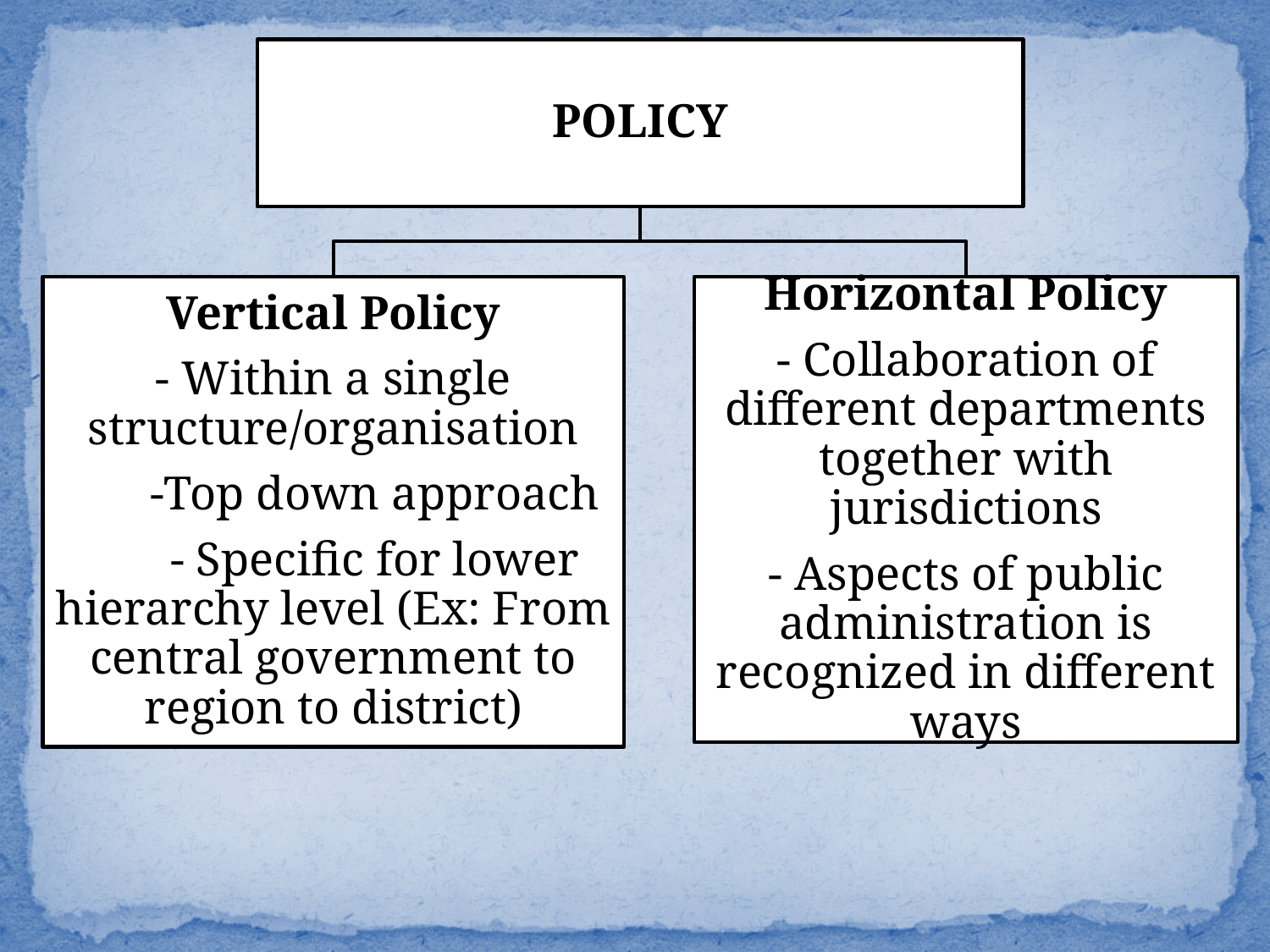

POLICY
Vertical Policy
- Within a single structure/organisation
       -Top down approach
       - Specific for lower hierarchy level (Ex: From central government to region to district)
Horizontal Policy
- Collaboration of different departments together with jurisdictions
- Aspects of public administration is recognized in different ways